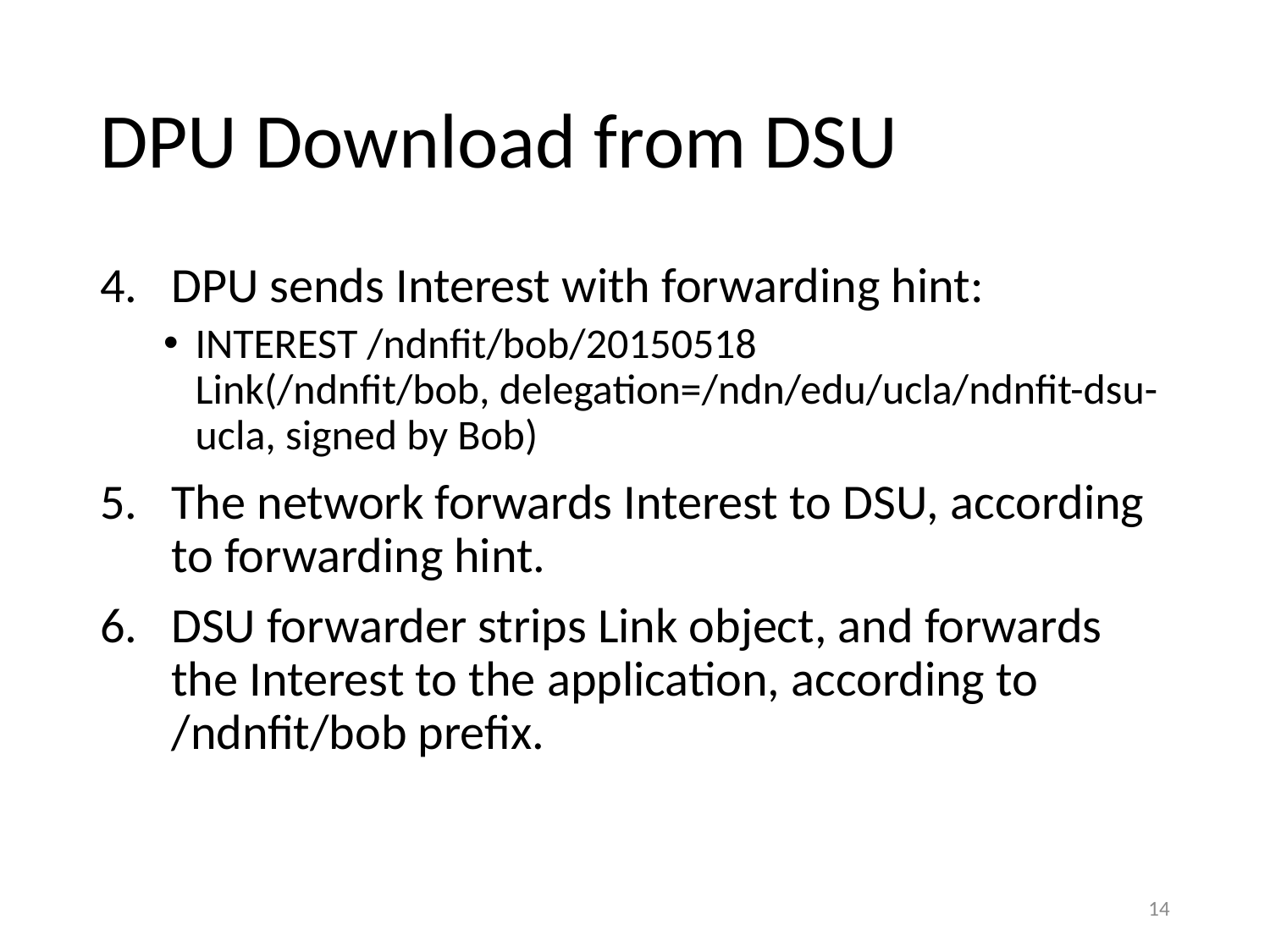

# DPU Download from DSU
DPU sends Interest with forwarding hint:
INTEREST /ndnfit/bob/20150518
Link(/ndnfit/bob, delegation=/ndn/edu/ucla/ndnfit-dsu-ucla, signed by Bob)
The network forwards Interest to DSU, according to forwarding hint.
DSU forwarder strips Link object, and forwards the Interest to the application, according to /ndnfit/bob prefix.
14